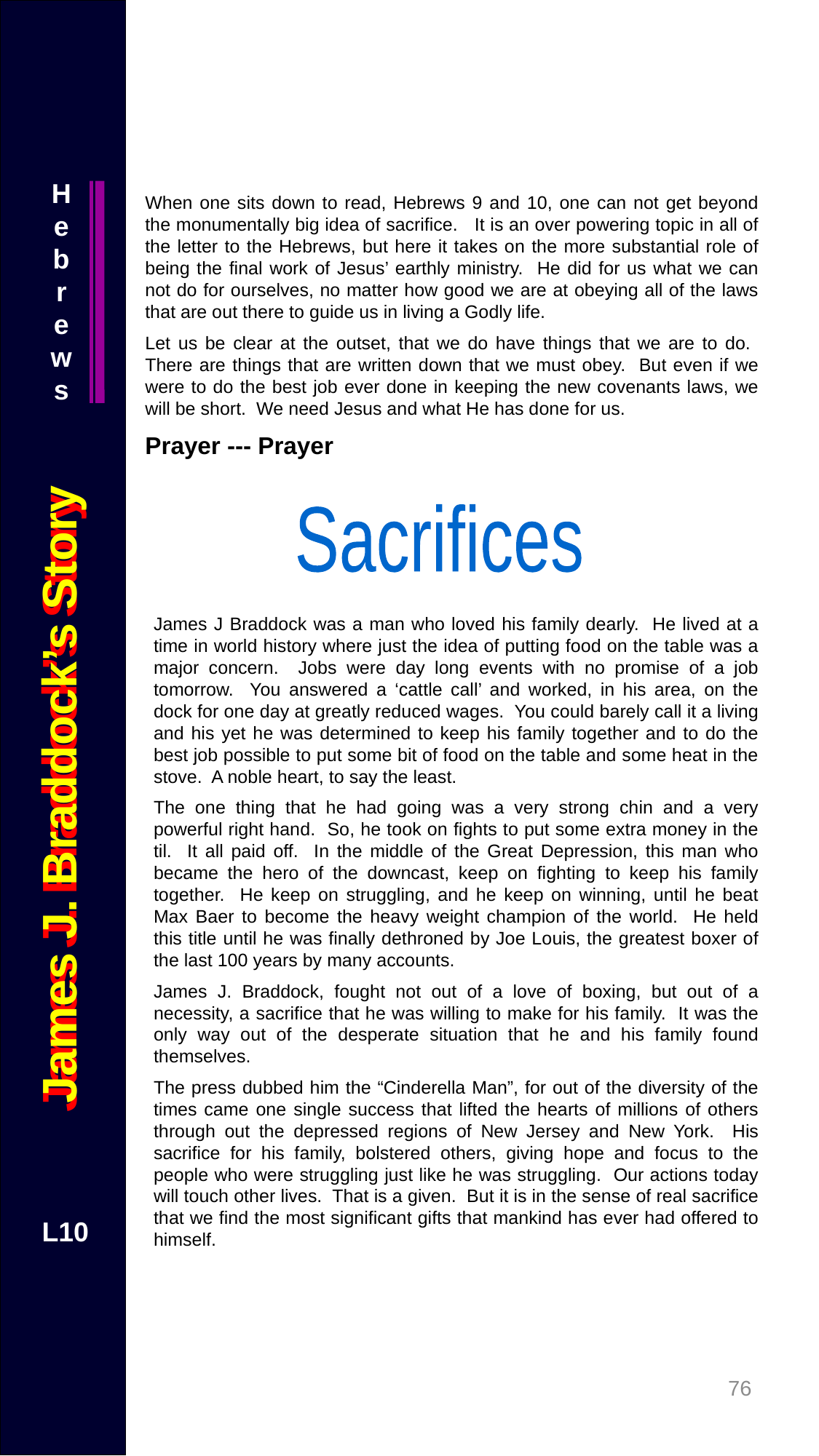

Hebrews

When one sits down to read, Hebrews 9 and 10, one can not get beyond the monumentally big idea of sacrifice.   It is an over powering topic in all of the letter to the Hebrews, but here it takes on the more substantial role of being the final work of Jesus’ earthly ministry.  He did for us what we can not do for ourselves, no matter how good we are at obeying all of the laws that are out there to guide us in living a Godly life.
Let us be clear at the outset, that we do have things that we are to do.  There are things that are written down that we must obey.  But even if we were to do the best job ever done in keeping the new covenants laws, we will be short.  We need Jesus and what He has done for us.
Prayer --- Prayer

Sacrifices
James J Braddock was a man who loved his family dearly.  He lived at a time in world history where just the idea of putting food on the table was a major concern.  Jobs were day long events with no promise of a job tomorrow.  You answered a ‘cattle call’ and worked, in his area, on the dock for one day at greatly reduced wages.  You could barely call it a living and his yet he was determined to keep his family together and to do the best job possible to put some bit of food on the table and some heat in the stove.  A noble heart, to say the least.
The one thing that he had going was a very strong chin and a very powerful right hand.  So, he took on fights to put some extra money in the til.  It all paid off.  In the middle of the Great Depression, this man who became the hero of the downcast, keep on fighting to keep his family together.  He keep on struggling, and he keep on winning, until he beat Max Baer to become the heavy weight champion of the world.  He held this title until he was finally dethroned by Joe Louis, the greatest boxer of the last 100 years by many accounts.
James J. Braddock, fought not out of a love of boxing, but out of a necessity, a sacrifice that he was willing to make for his family.  It was the only way out of the desperate situation that he and his family found themselves.
The press dubbed him the “Cinderella Man”, for out of the diversity of the times came one single success that lifted the hearts of millions of others through out the depressed regions of New Jersey and New York.  His sacrifice for his family, bolstered others, giving hope and focus to the people who were struggling just like he was struggling.  Our actions today will touch other lives.  That is a given.  But it is in the sense of real sacrifice that we find the most significant gifts that mankind has ever had offered to himself.
James J. Braddock’s Story
James J. Braddock’s Story
L10
76